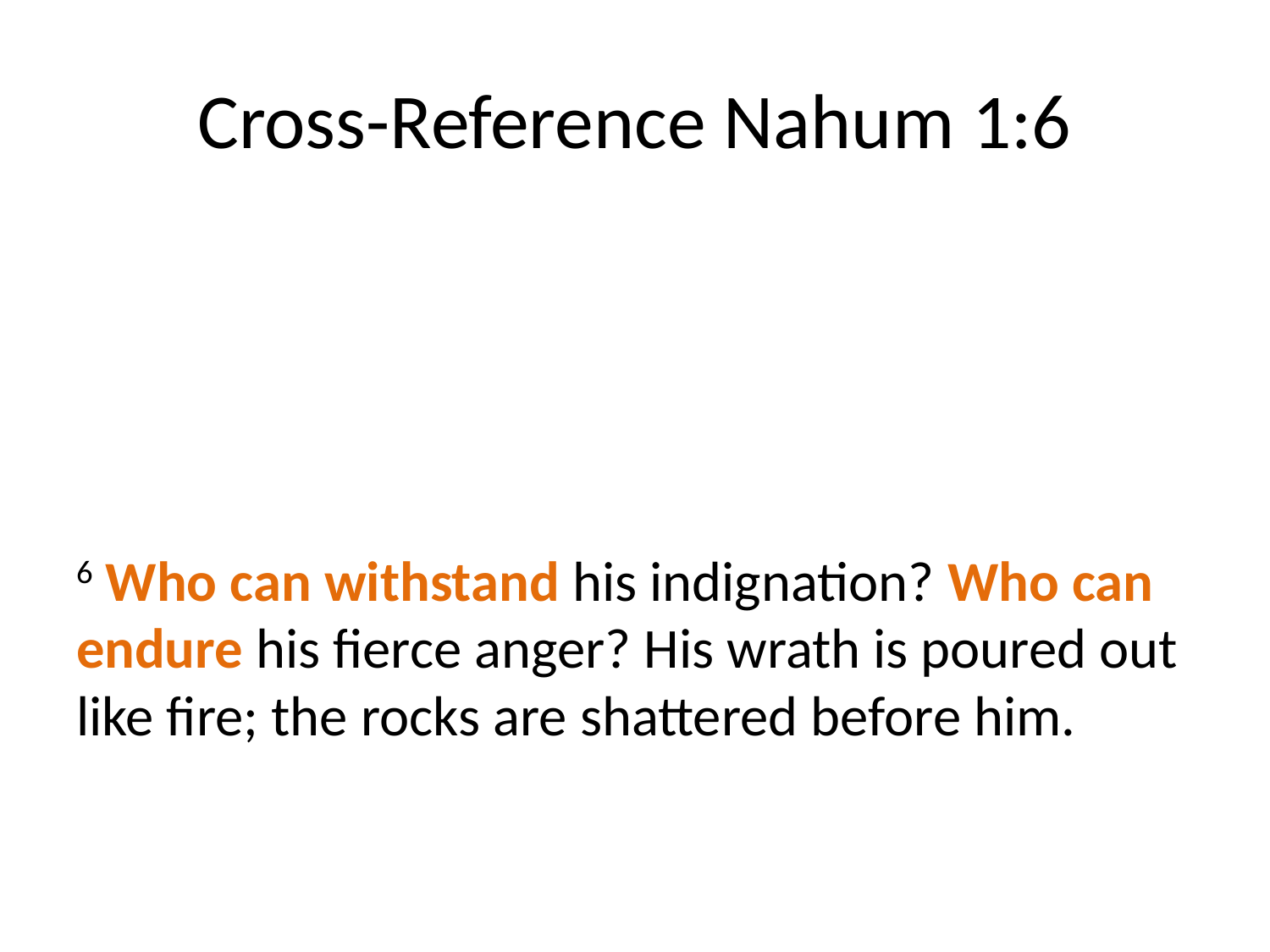

# Cross-Reference Nahum 1:6

6 Who can withstand his indignation? Who can endure his fierce anger? His wrath is poured out like fire; the rocks are shattered before him.